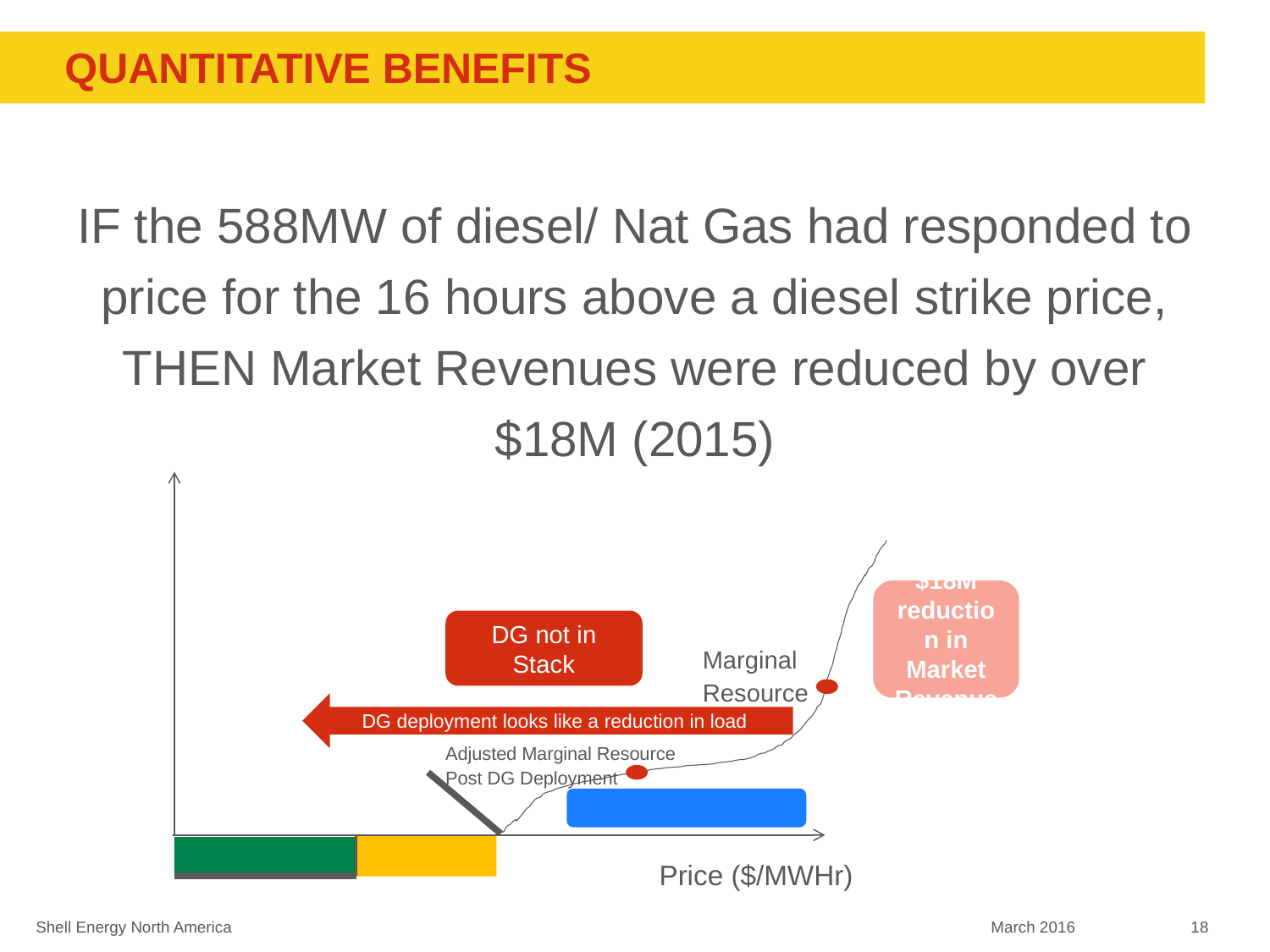

# Quantitative Benefits
IF the 588MW of diesel/ Nat Gas had responded to price for the 16 hours above a diesel strike price, THEN Market Revenues were reduced by over $18M (2015)

$18M reduction in Market Revenue
DG not in Stack
Marginal Resource

DG deployment looks like a reduction in load
Adjusted Marginal Resource Post DG Deployment

Price ($/MWHr)
Shell Energy North America                                                                                                                                                                           March 2016                          18